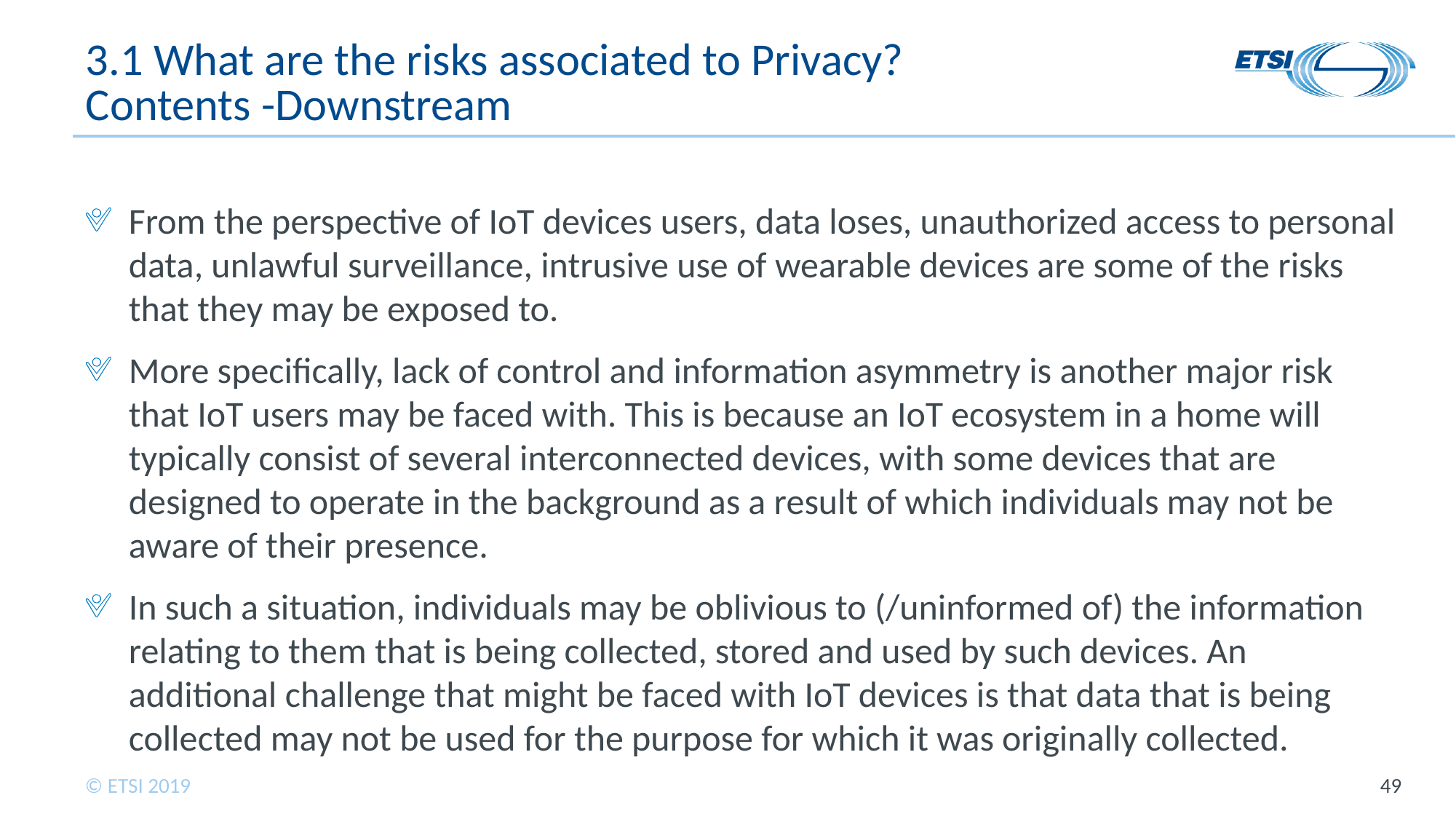

# 3.1 What are the risks associated to Privacy? Contents -Downstream
From the perspective of IoT devices users, data loses, unauthorized access to personal data, unlawful surveillance, intrusive use of wearable devices are some of the risks that they may be exposed to.
More specifically, lack of control and information asymmetry is another major risk that IoT users may be faced with. This is because an IoT ecosystem in a home will typically consist of several interconnected devices, with some devices that are designed to operate in the background as a result of which individuals may not be aware of their presence.
In such a situation, individuals may be oblivious to (/uninformed of) the information relating to them that is being collected, stored and used by such devices. An additional challenge that might be faced with IoT devices is that data that is being collected may not be used for the purpose for which it was originally collected.